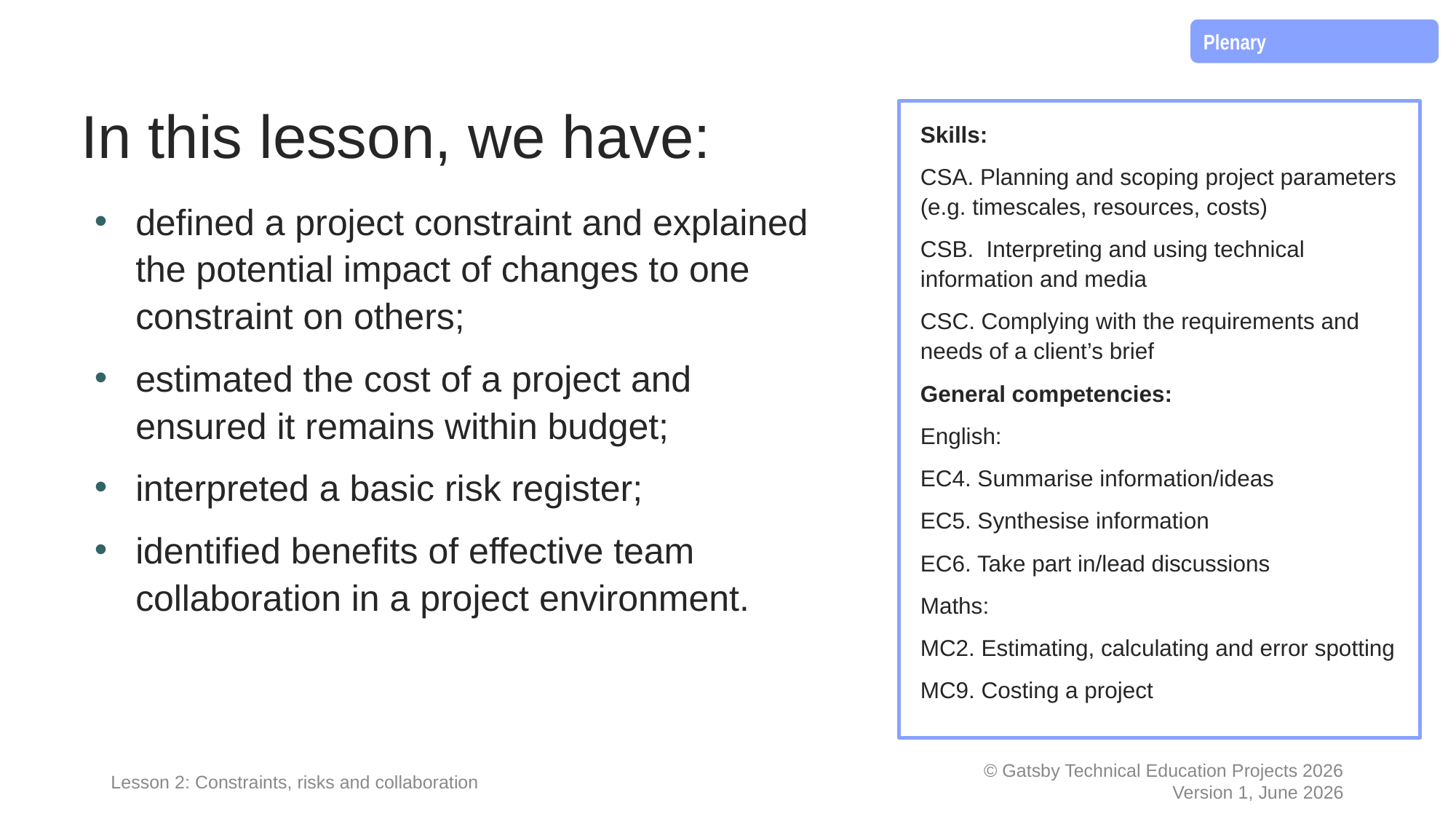

Plenary
# In this lesson, we have:
Skills:
CSA. Planning and scoping project parameters (e.g. timescales, resources, costs)
CSB.  Interpreting and using technical information and media
CSC. Complying with the requirements and needs of a client’s brief
General competencies:
English:
EC4. Summarise information/ideas
EC5. Synthesise information
EC6. Take part in/lead discussions
Maths:
MC2. Estimating, calculating and error spotting
MC9. Costing a project
defined a project constraint and explained the potential impact of changes to one constraint on others;
estimated the cost of a project and ensured it remains within budget;
interpreted a basic risk register;
identified benefits of effective team collaboration in a project environment.

Lesson 2: Constraints, risks and collaboration